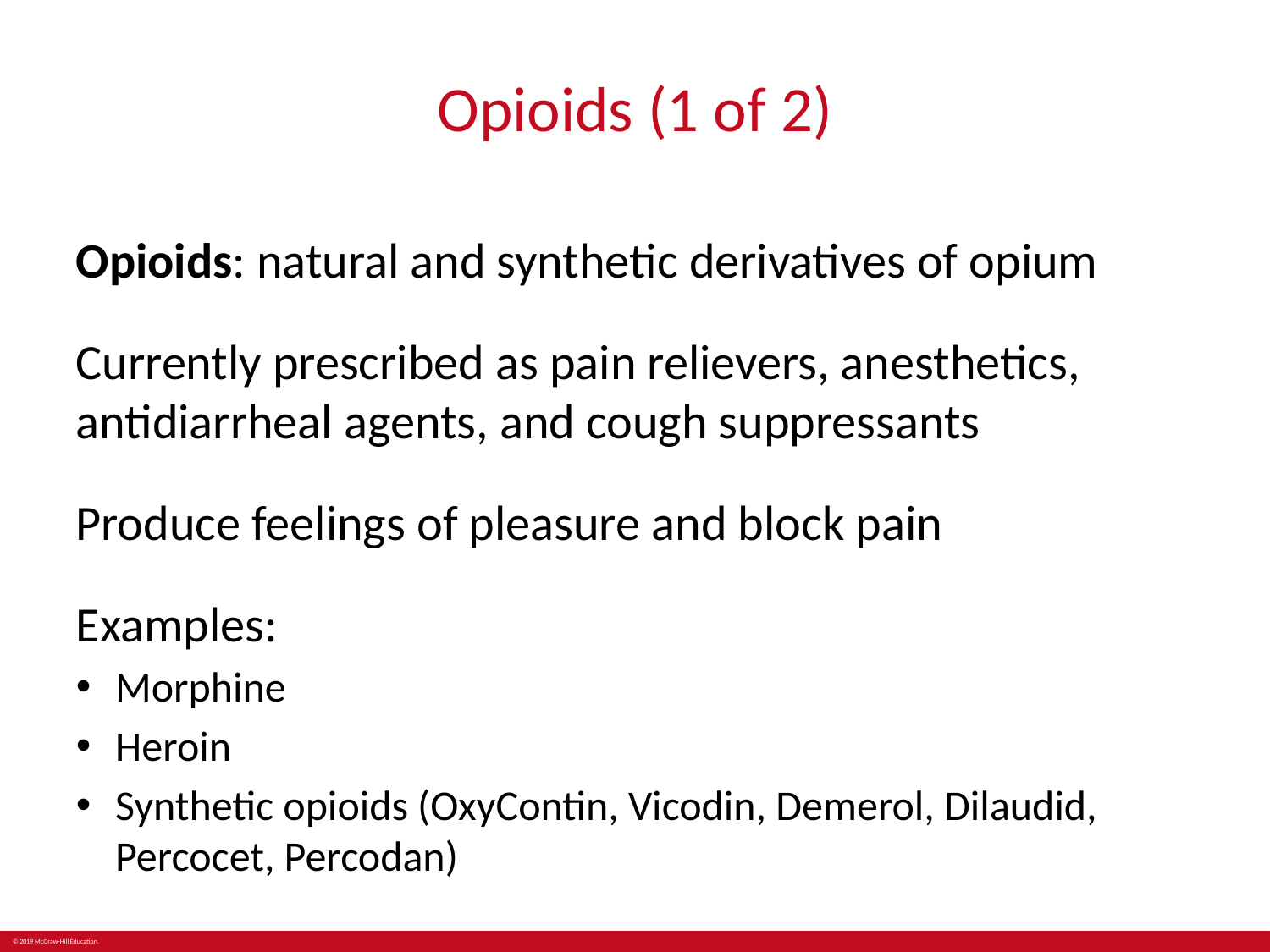

# Opioids (1 of 2)
Opioids: natural and synthetic derivatives of opium
Currently prescribed as pain relievers, anesthetics, antidiarrheal agents, and cough suppressants
Produce feelings of pleasure and block pain
Examples:
Morphine
Heroin
Synthetic opioids (OxyContin, Vicodin, Demerol, Dilaudid, Percocet, Percodan)